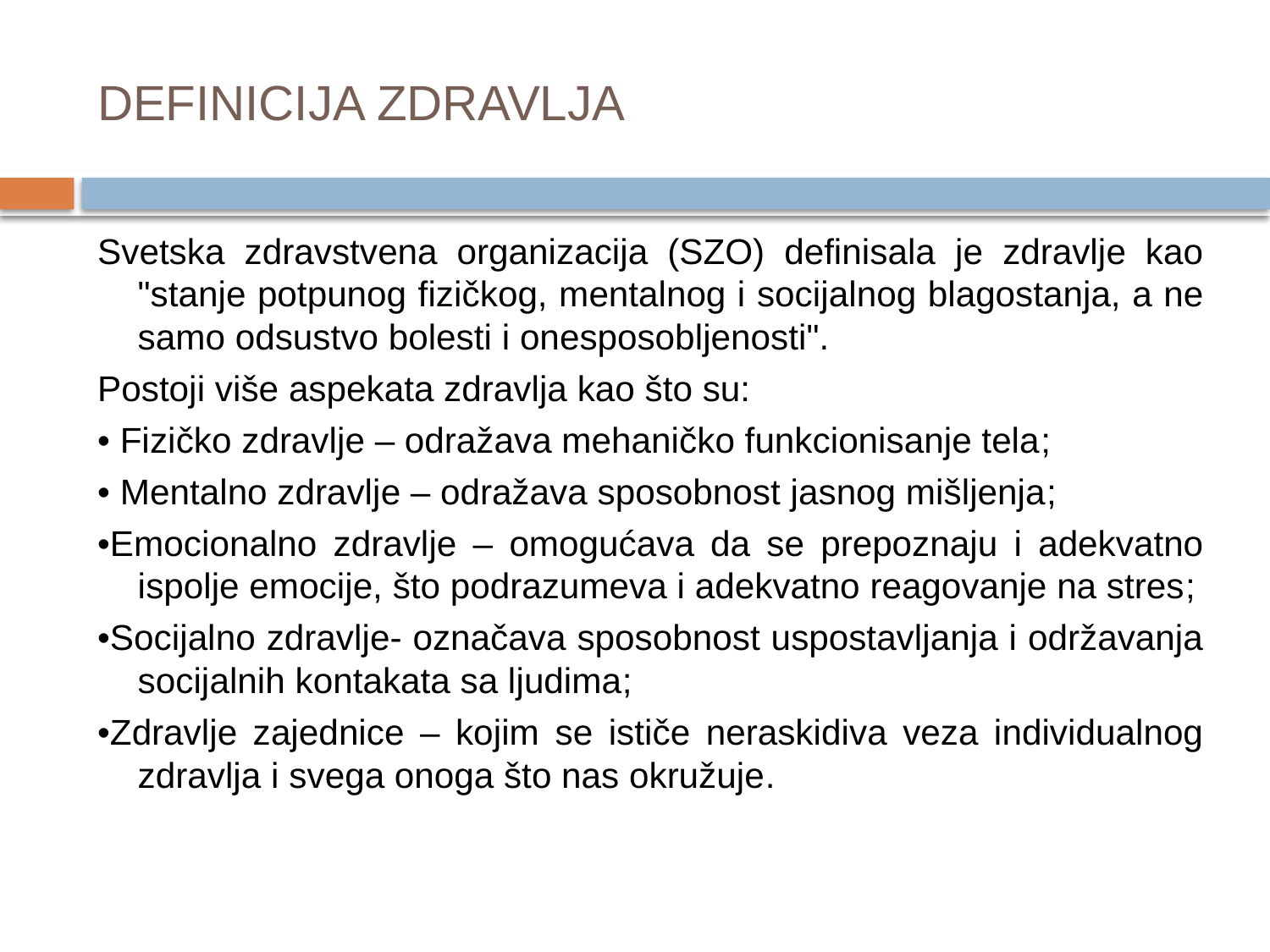

# DEFINICIJA ZDRAVLJA
Svetska zdravstvena organizacija (SZO) definisala je zdravlje kao "stanje potpunog fizičkog, mentalnog i socijalnog blagostanja, a ne samo odsustvo bolesti i onesposobljenosti".
Postoji više aspekata zdravlja kao što su:
• Fizičko zdravlje – odražava mehaničko funkcionisanje tela;
• Mentalno zdravlje – odražava sposobnost jasnog mišljenja;
•Emocionalno zdravlje – omogućava da se prepoznaju i adekvatno ispolje emocije, što podrazumeva i adekvatno reagovanje na stres;
•Socijalno zdravlje- označava sposobnost uspostavljanja i održavanja socijalnih kontakata sa ljudima;
•Zdravlje zajednice – kojim se ističe neraskidiva veza individualnog zdravlja i svega onoga što nas okružuje.